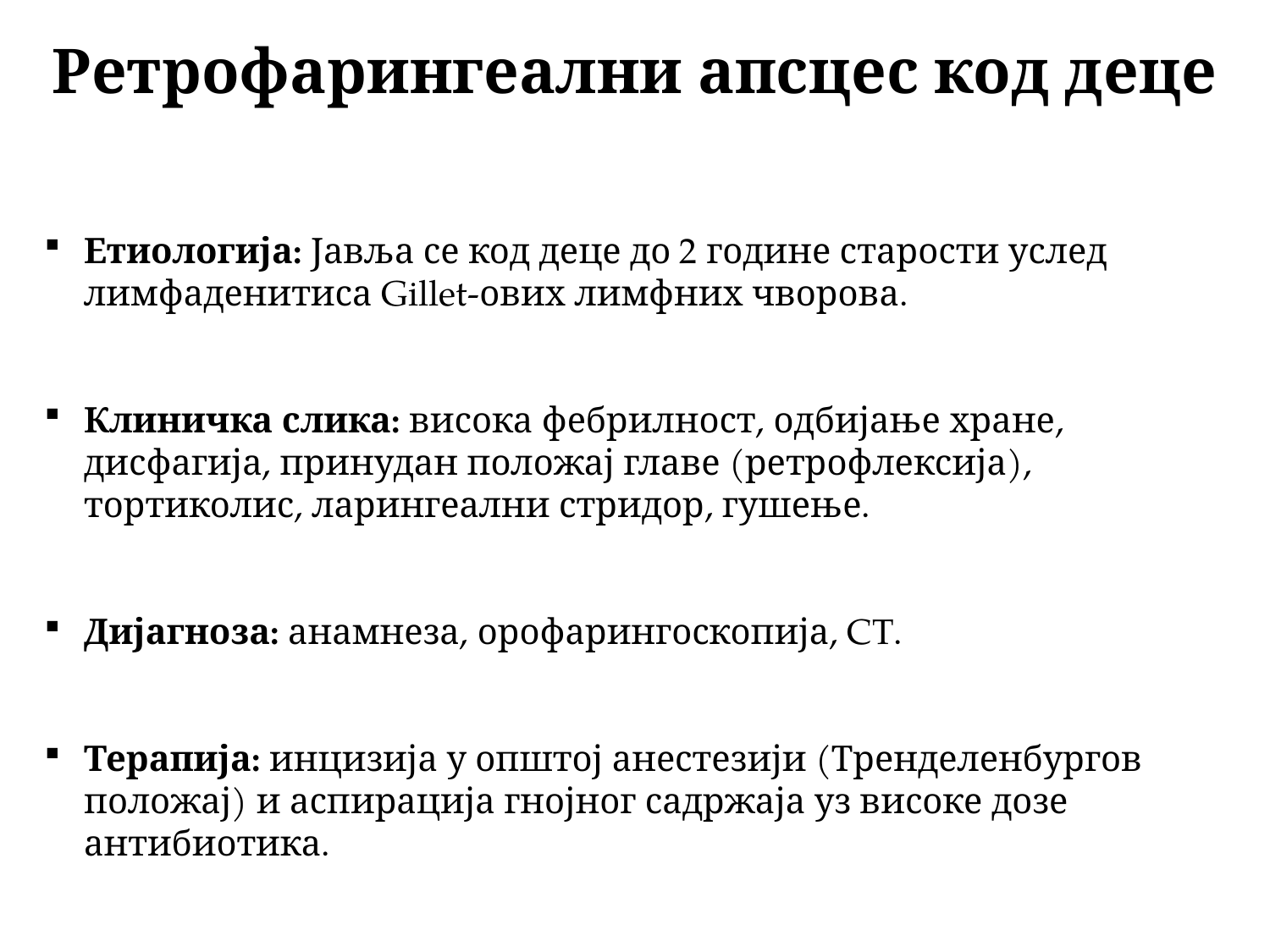

Ретрофарингеални апсцес код деце

Етиологија: Јавља се код деце до 2 године старости услед лимфаденитиса Gillet-ових лимфних чворова.

Клиничка слика: висока фебрилност, одбијање хране, дисфагија, принудан положај главе (ретрофлексија), тортиколис, ларингеални стридор, гушење.

Дијагноза: анамнеза, орофарингоскопија, CT.

Терапија: инцизија у општој анестезији (Тренделенбургов положај) и аспирација гнојног садржаја уз високе дозе антибиотика.